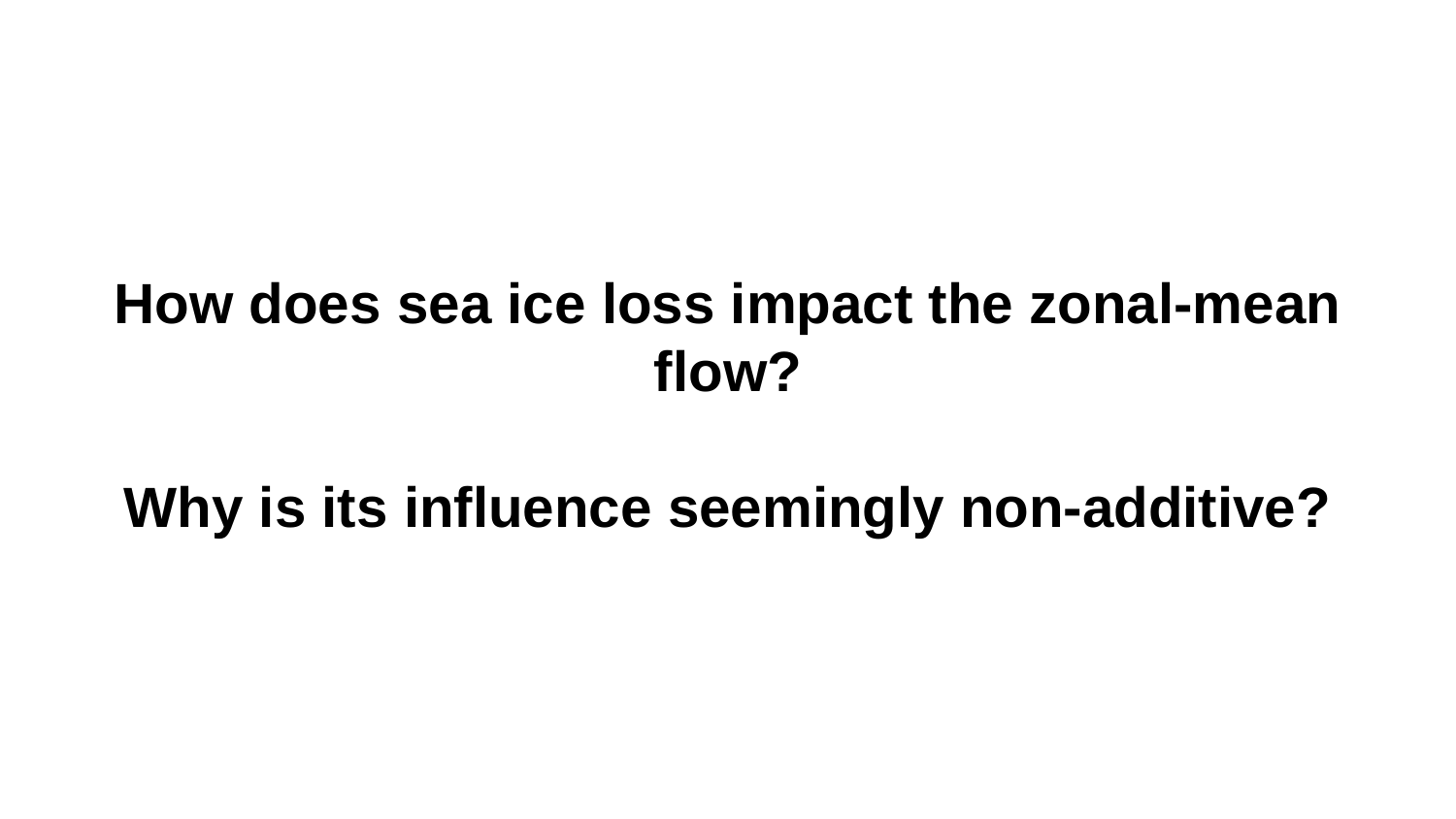

# How does sea ice loss impact the zonal-mean flow?

Why is its influence seemingly non-additive?